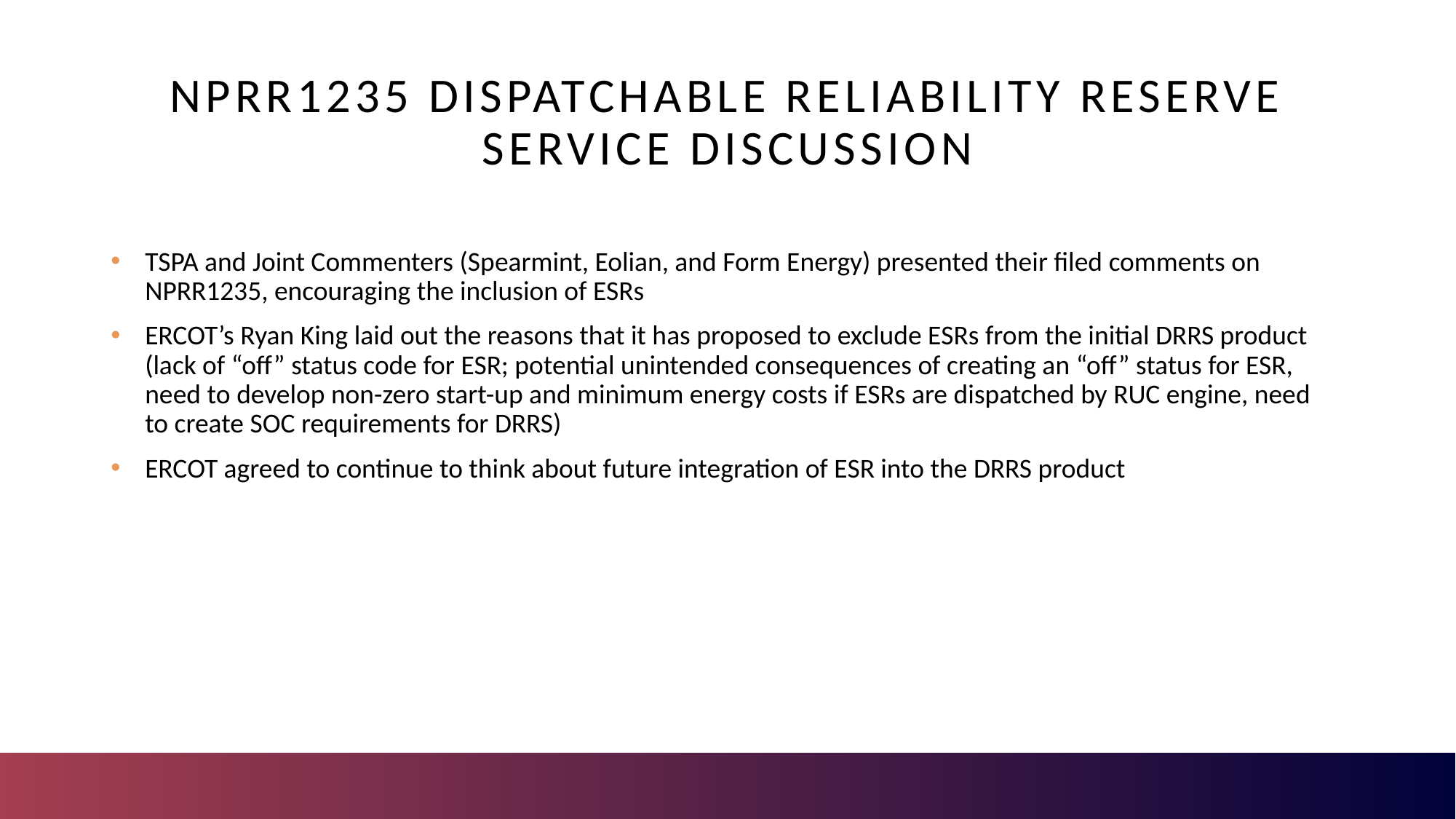

# NPRR1235 Dispatchable reliability Reserve Service discussion
TSPA and Joint Commenters (Spearmint, Eolian, and Form Energy) presented their filed comments on NPRR1235, encouraging the inclusion of ESRs
ERCOT’s Ryan King laid out the reasons that it has proposed to exclude ESRs from the initial DRRS product (lack of “off” status code for ESR; potential unintended consequences of creating an “off” status for ESR, need to develop non-zero start-up and minimum energy costs if ESRs are dispatched by RUC engine, need to create SOC requirements for DRRS)
ERCOT agreed to continue to think about future integration of ESR into the DRRS product